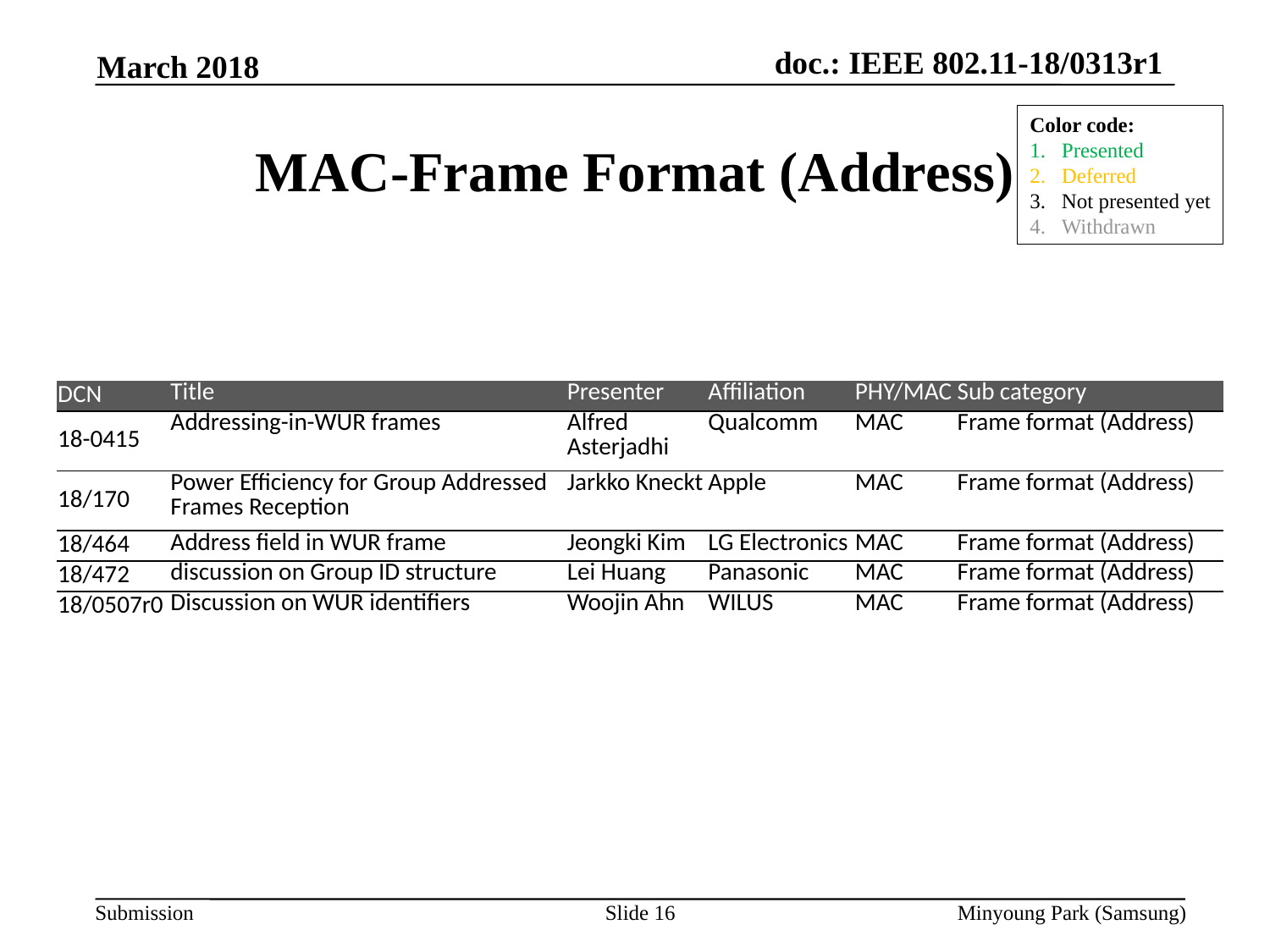

March 2018
# MAC-Frame Format (Address)
Color code:
Presented
Deferred
Not presented yet
Withdrawn
| DCN | Title | Presenter | Affiliation | PHY/MAC | Sub category |
| --- | --- | --- | --- | --- | --- |
| 18-0415 | Addressing-in-WUR frames | Alfred Asterjadhi | Qualcomm | MAC | Frame format (Address) |
| 18/170 | Power Efficiency for Group Addressed Frames Reception | Jarkko Kneckt | Apple | MAC | Frame format (Address) |
| 18/464 | Address field in WUR frame | Jeongki Kim | LG Electronics | MAC | Frame format (Address) |
| 18/472 | discussion on Group ID structure | Lei Huang | Panasonic | MAC | Frame format (Address) |
| 18/0507r0 | Discussion on WUR identifiers | Woojin Ahn | WILUS | MAC | Frame format (Address) |
Slide 16
Minyoung Park (Samsung)